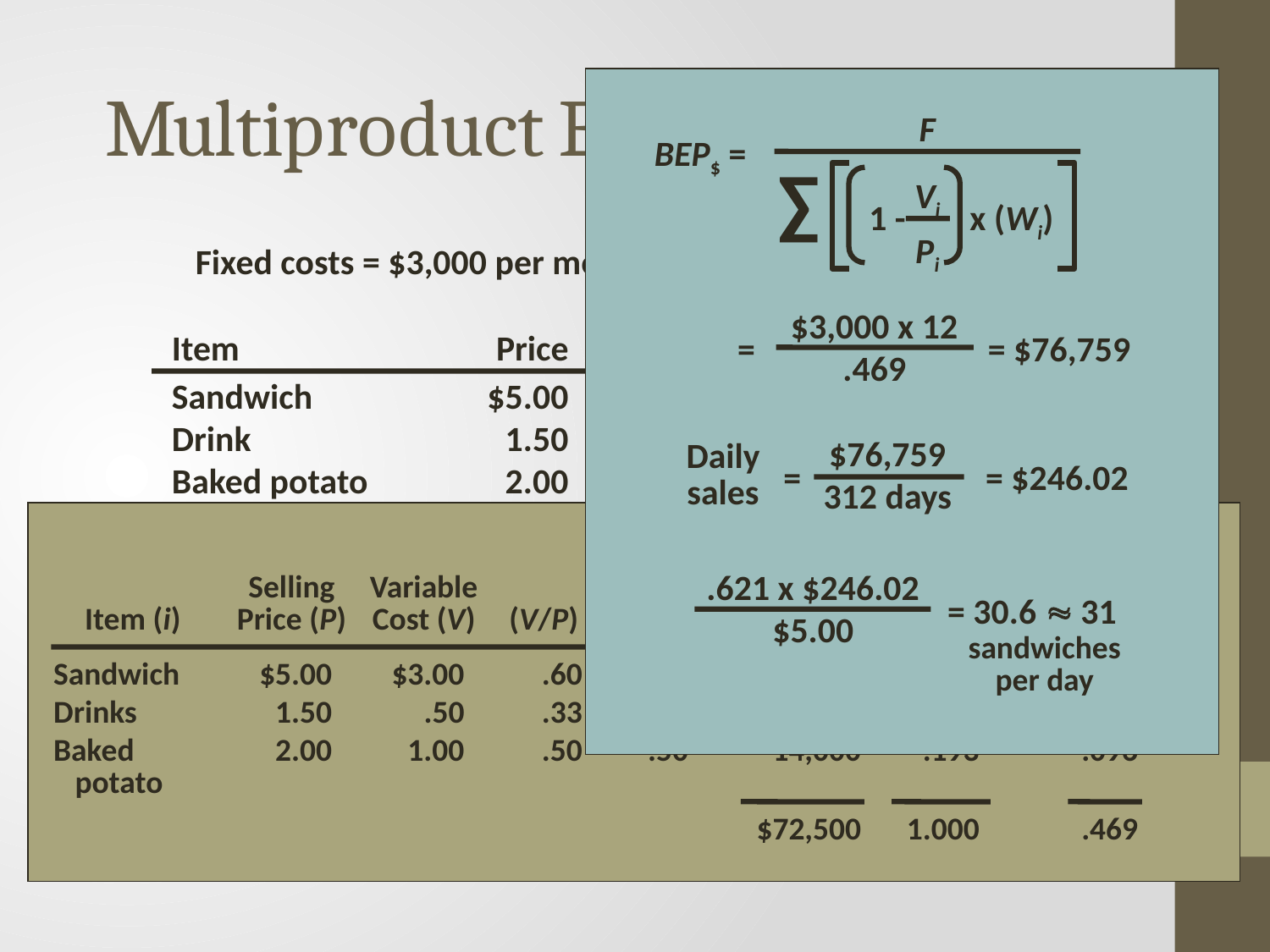

# Multiproduct Example

F
∑      1 -        x (Wi)
Vi
Pi

BEP$ =
$3,000 x 12
.469

=                             = $76,759
Fixed costs = $3,000 per month
			Annual Forecasted
Item	Price	Cost	Sales Units
Sandwich	$5.00	$3.00	9,000
Drink	1.50	.50	9,000
Baked potato	2.00	1.00	7,000

$76,759
312 days

=                       = $246.02
Daily sales

						Annual		Weighted
		Selling	Variable			Forecasted	% of	Contribution
	Item (i)	Price (P)	Cost (V)	(V/P)	1 - (V/P)	Sales $	Sales	(col 5 x col 7)

Sandwich	$5.00	$3.00	.60	.40	$45,000	.621	.248
Drinks	1.50	.50	.33	.67	13,500	.186	.125
Baked 	2.00	1.00	.50	.50	14,000	.193	.096
   potato
					$72,500	1.000	.469

.621 x $246.02
$5.00

= 30.6 ≈ 31
sandwiches
per day